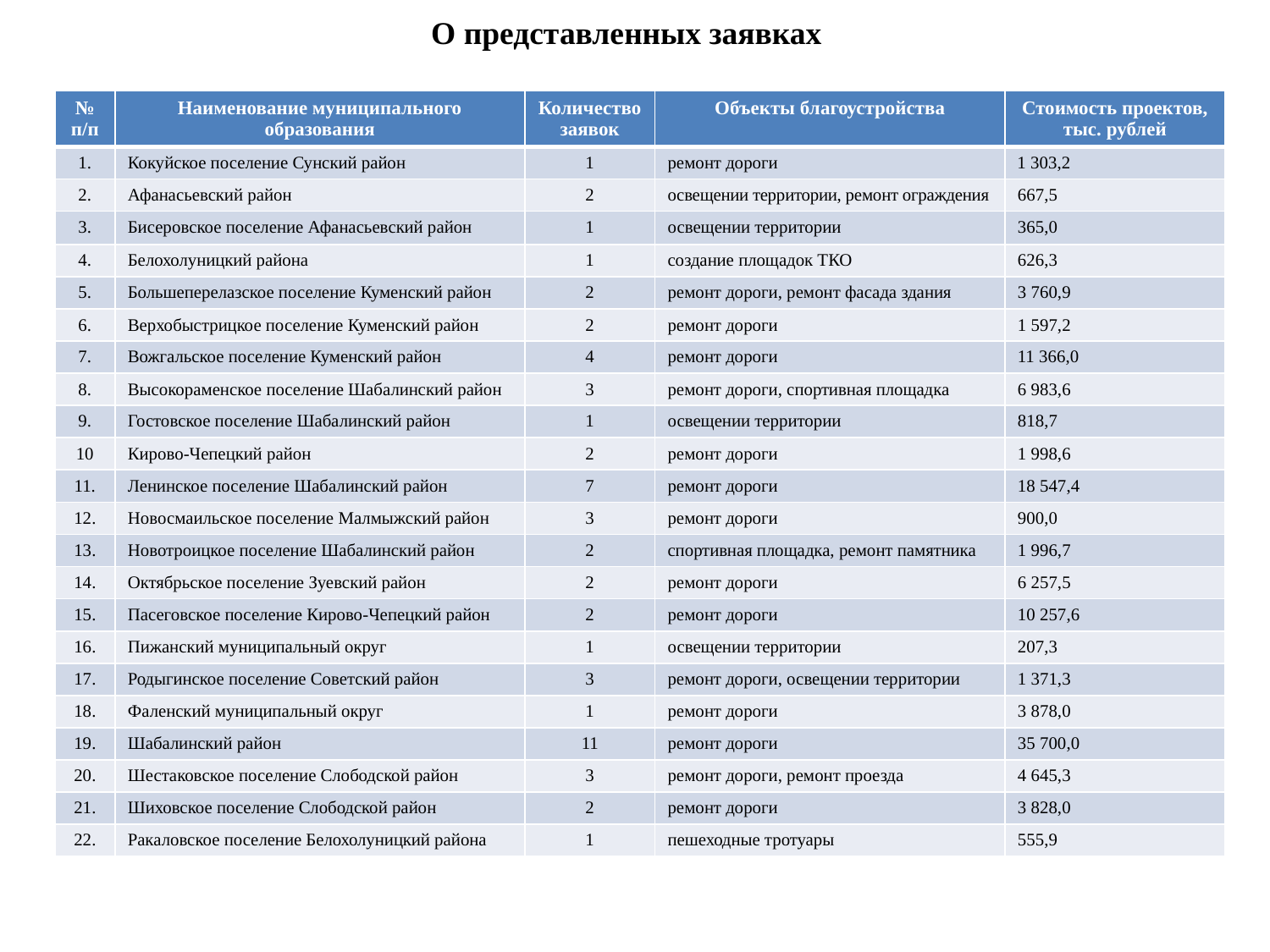

# О представленных заявках
| № п/п | Наименование муниципального образования | Количество заявок | Объекты благоустройства | Стоимость проектов, тыс. рублей |
| --- | --- | --- | --- | --- |
| 1. | Кокуйское поселение Сунский район | 1 | ремонт дороги | 1 303,2 |
| 2. | Афанасьевский район | 2 | освещении территории, ремонт ограждения | 667,5 |
| 3. | Бисеровское поселение Афанасьевский район | 1 | освещении территории | 365,0 |
| 4. | Белохолуницкий района | 1 | создание площадок ТКО | 626,3 |
| 5. | Большеперелазское поселение Куменский район | 2 | ремонт дороги, ремонт фасада здания | 3 760,9 |
| 6. | Верхобыстрицкое поселение Куменский район | 2 | ремонт дороги | 1 597,2 |
| 7. | Вожгальское поселение Куменский район | 4 | ремонт дороги | 11 366,0 |
| 8. | Высокораменское поселение Шабалинский район | 3 | ремонт дороги, спортивная площадка | 6 983,6 |
| 9. | Гостовское поселение Шабалинский район | 1 | освещении территории | 818,7 |
| 10 | Кирово-Чепецкий район | 2 | ремонт дороги | 1 998,6 |
| 11. | Ленинское поселение Шабалинский район | 7 | ремонт дороги | 18 547,4 |
| 12. | Новосмаильское поселение Малмыжский район | 3 | ремонт дороги | 900,0 |
| 13. | Новотроицкое поселение Шабалинский район | 2 | спортивная площадка, ремонт памятника | 1 996,7 |
| 14. | Октябрьское поселение Зуевский район | 2 | ремонт дороги | 6 257,5 |
| 15. | Пасеговское поселение Кирово-Чепецкий район | 2 | ремонт дороги | 10 257,6 |
| 16. | Пижанский муниципальный округ | 1 | освещении территории | 207,3 |
| 17. | Родыгинское поселение Советский район | 3 | ремонт дороги, освещении территории | 1 371,3 |
| 18. | Фаленский муниципальный округ | 1 | ремонт дороги | 3 878,0 |
| 19. | Шабалинский район | 11 | ремонт дороги | 35 700,0 |
| 20. | Шестаковское поселение Слободской район | 3 | ремонт дороги, ремонт проезда | 4 645,3 |
| 21. | Шиховское поселение Слободской район | 2 | ремонт дороги | 3 828,0 |
| 22. | Ракаловское поселение Белохолуницкий района | 1 | пешеходные тротуары | 555,9 |